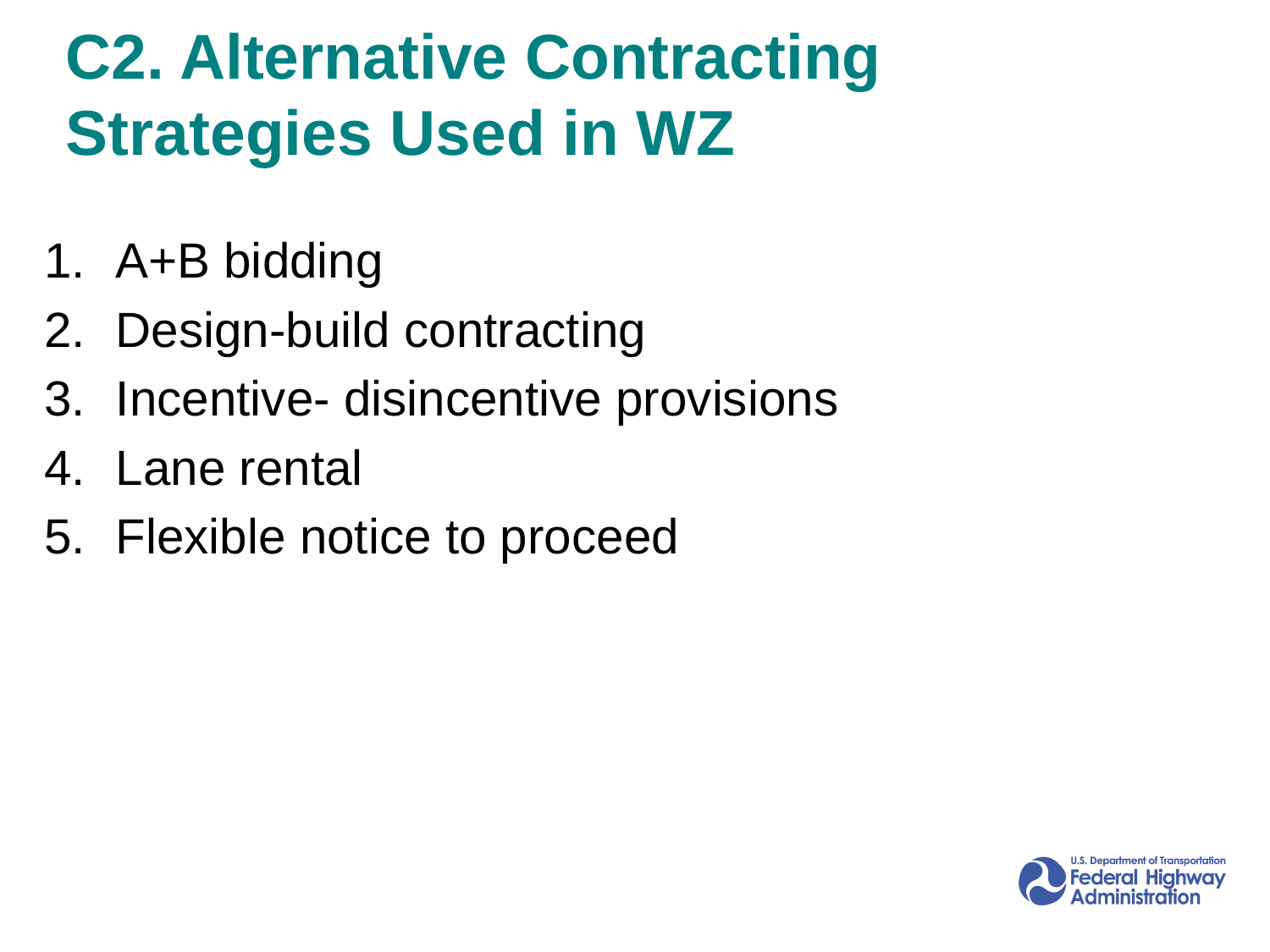

# C2. Alternative Contracting Strategies Used in WZ
A+B bidding
Design-build contracting
Incentive- disincentive provisions
Lane rental
Flexible notice to proceed